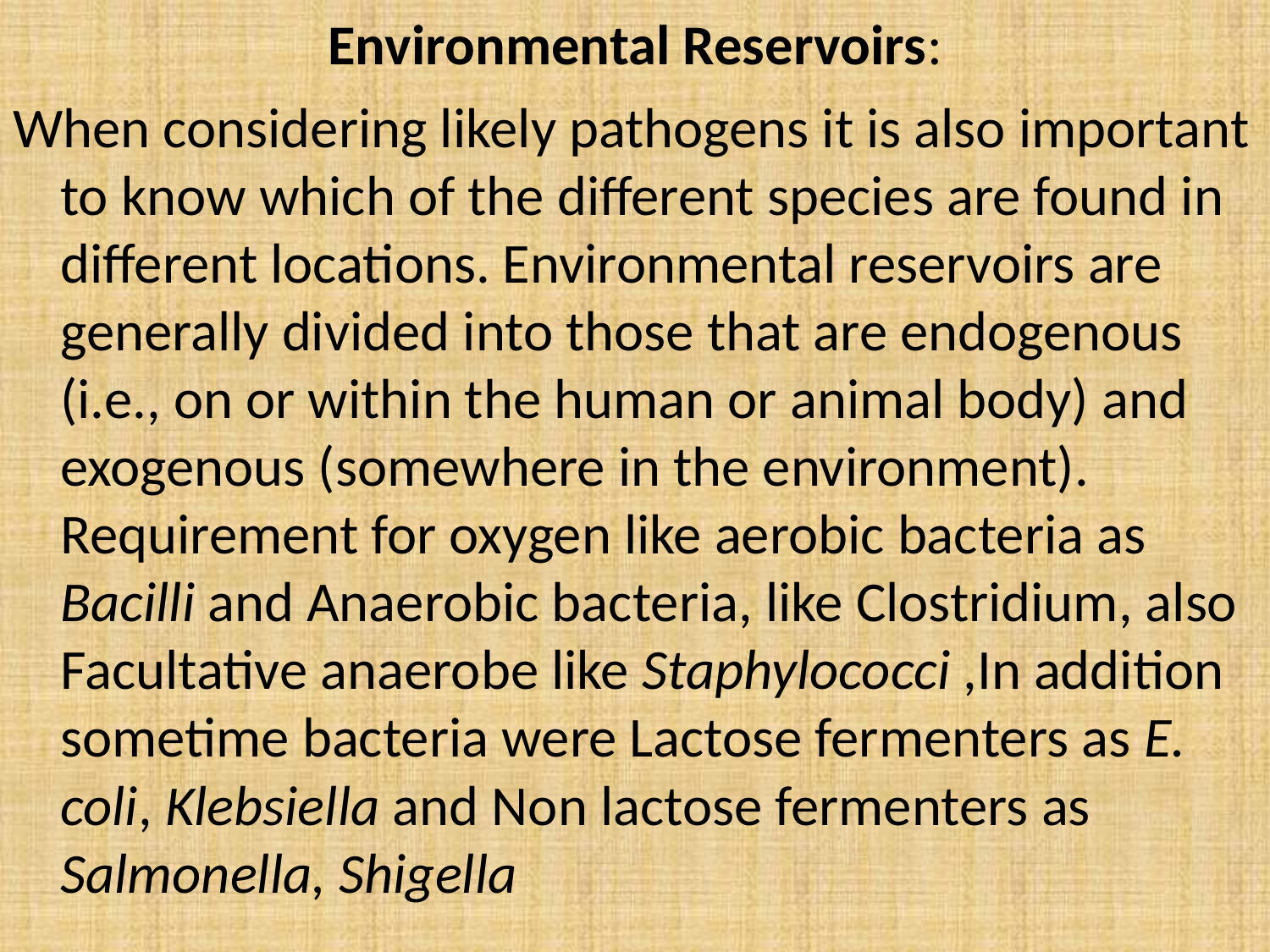

# Environmental Reservoirs:
When considering likely pathogens it is also important to know which of the different species are found in different locations. Environmental reservoirs are generally divided into those that are endogenous (i.e., on or within the human or animal body) and exogenous (somewhere in the environment). Requirement for oxygen like aerobic bacteria as Bacilli and Anaerobic bacteria, like Clostridium, also Facultative anaerobe like Staphylococci ,In addition sometime bacteria were Lactose fermenters as E. coli, Klebsiella and Non lactose fermenters as Salmonella, Shigella